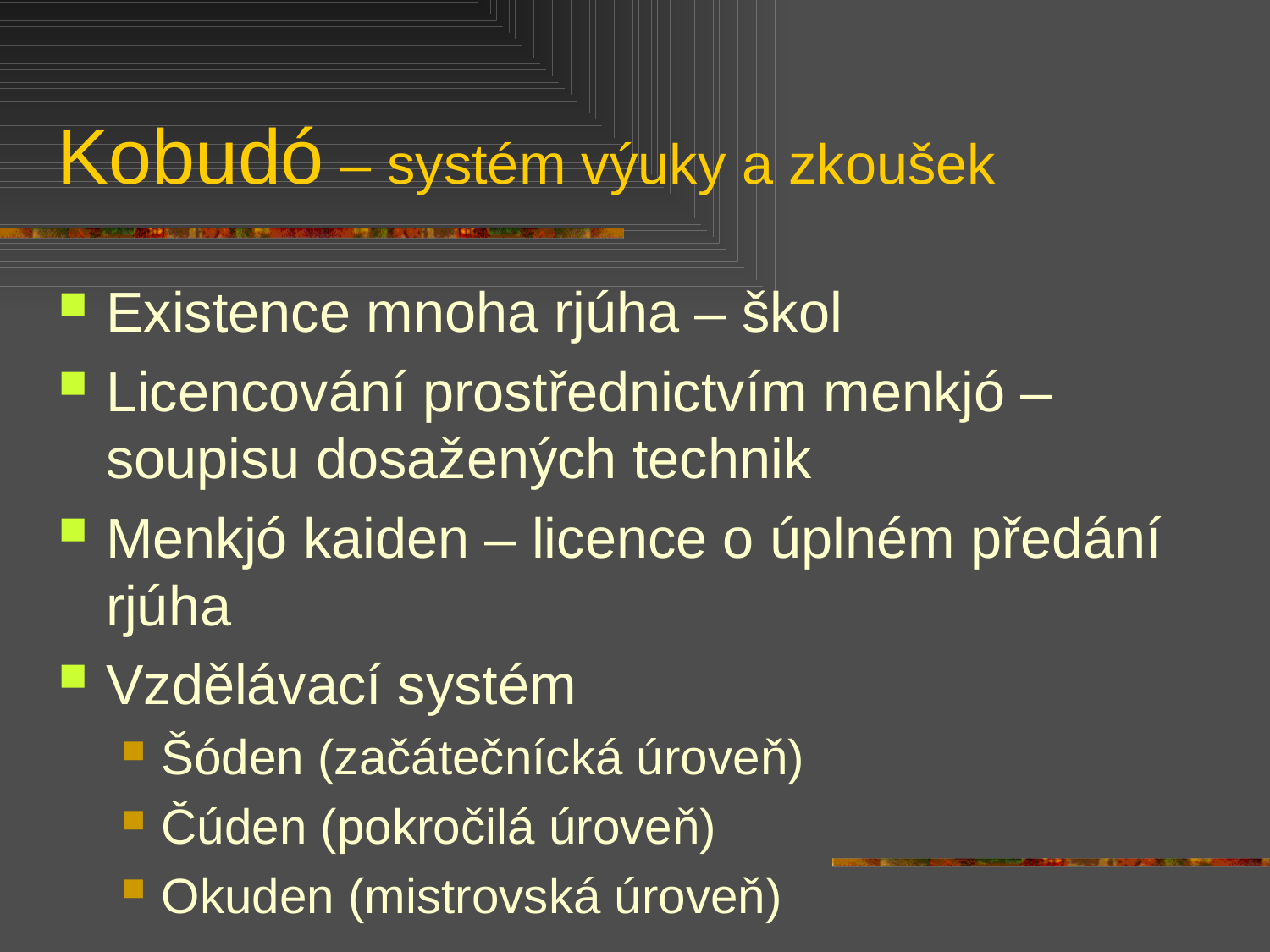

# Kobudó – systém výuky a zkoušek
Existence mnoha rjúha – škol
Licencování prostřednictvím menkjó – soupisu dosažených technik
Menkjó kaiden – licence o úplném předání rjúha
Vzdělávací systém
Šóden (začátečnícká úroveň)
Čúden (pokročilá úroveň)
Okuden (mistrovská úroveň)